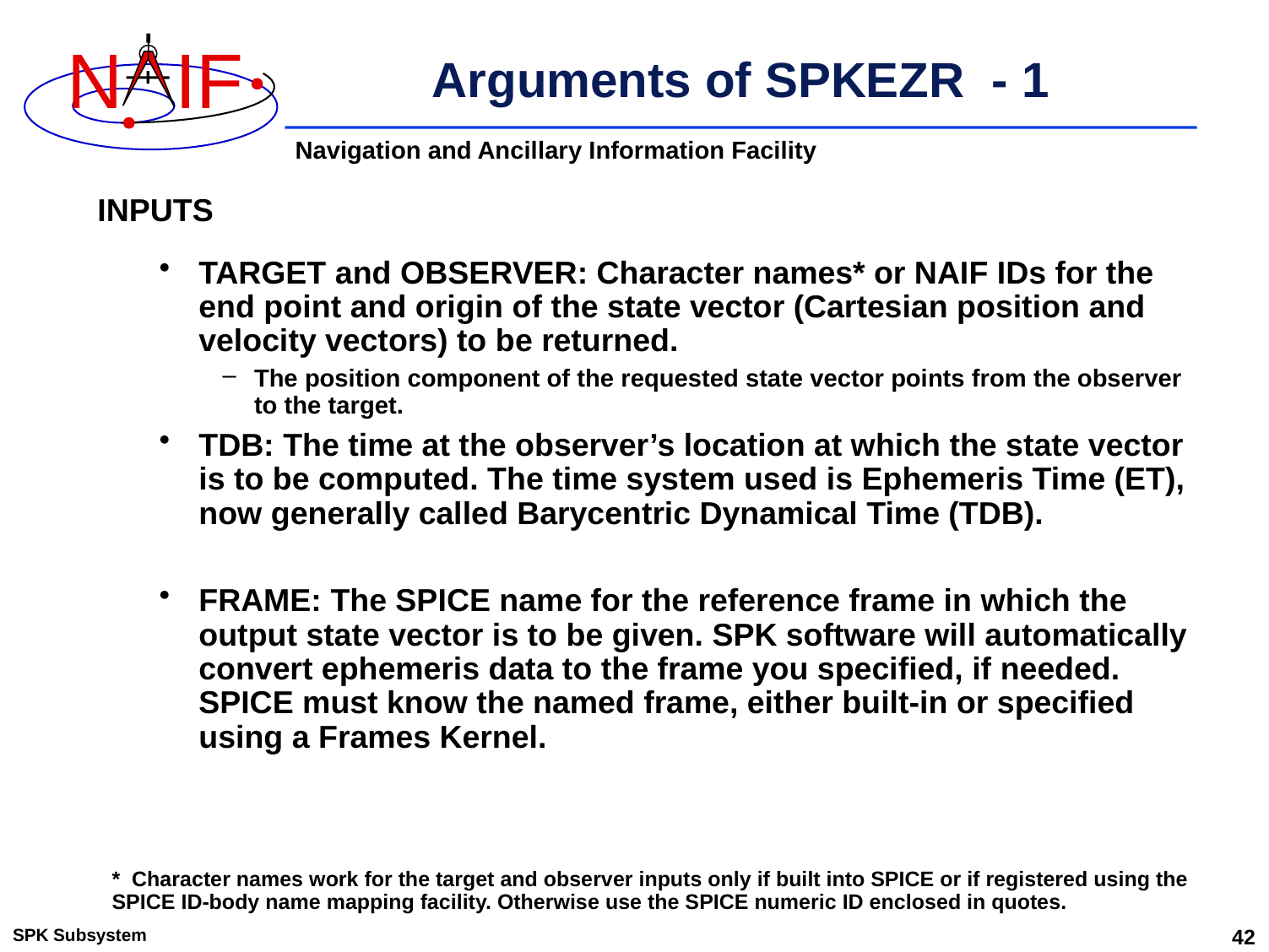

# Arguments of SPKEZR  - 1
INPUTS
TARGET and OBSERVER: Character names* or NAIF IDs for the end point and origin of the state vector (Cartesian position and velocity vectors) to be returned.
The position component of the requested state vector points from the observer to the target.
TDB: The time at the observer’s location at which the state vector is to be computed. The time system used is Ephemeris Time (ET), now generally called Barycentric Dynamical Time (TDB).

FRAME: The SPICE name for the reference frame in which the output state vector is to be given. SPK software will automatically convert ephemeris data to the frame you specified, if needed. SPICE must know the named frame, either built-in or specified using a Frames Kernel.
*  Character names work for the target and observer inputs only if built into SPICE or if registered using the
SPICE ID-body name mapping facility. Otherwise use the SPICE numeric ID enclosed in quotes.
SPK Subsystem
42